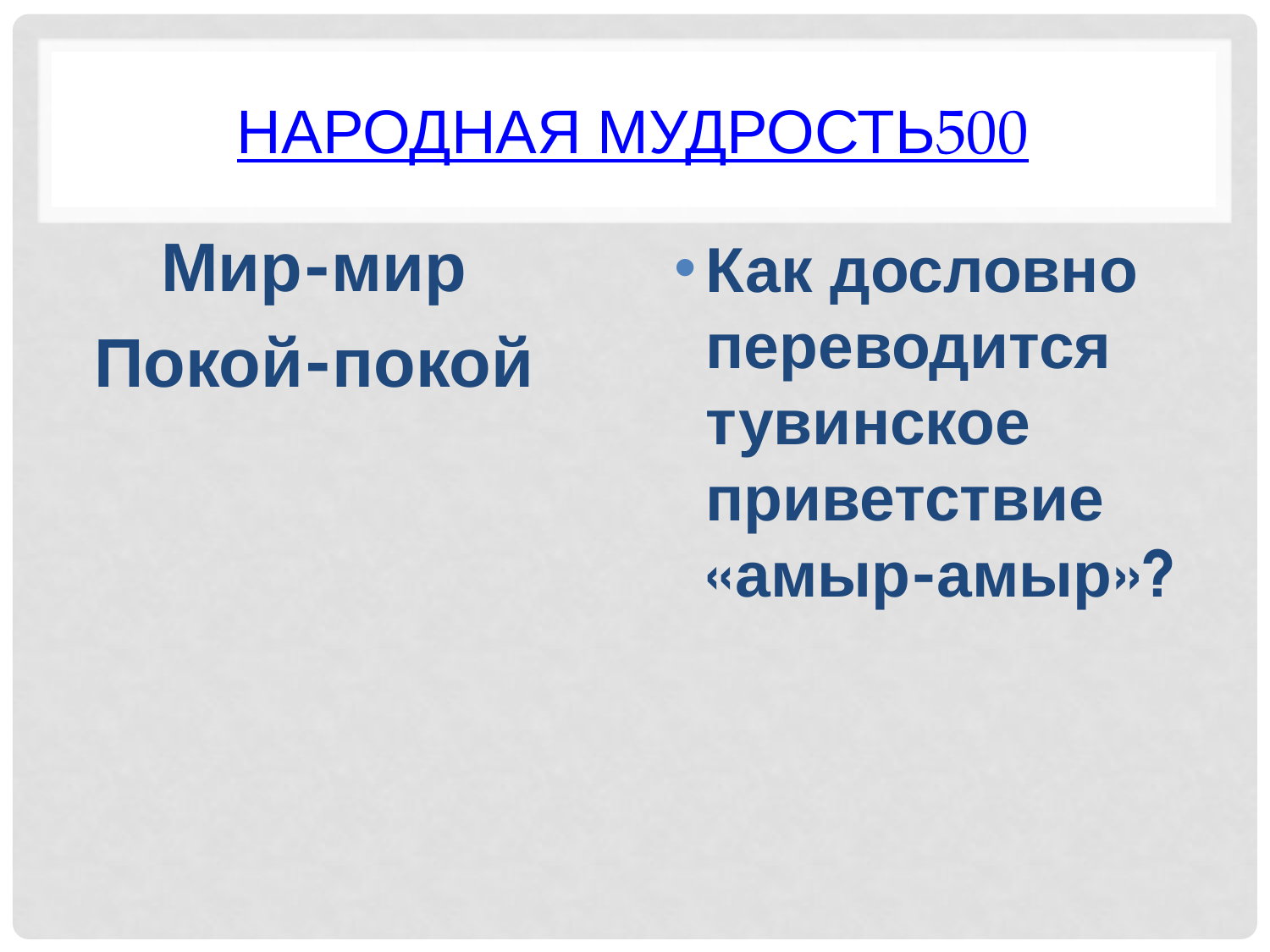

# Народная мудрость 500
Мир-мир
Покой-покой

Как дословно переводится тувинское приветствие «амыр-амыр»?